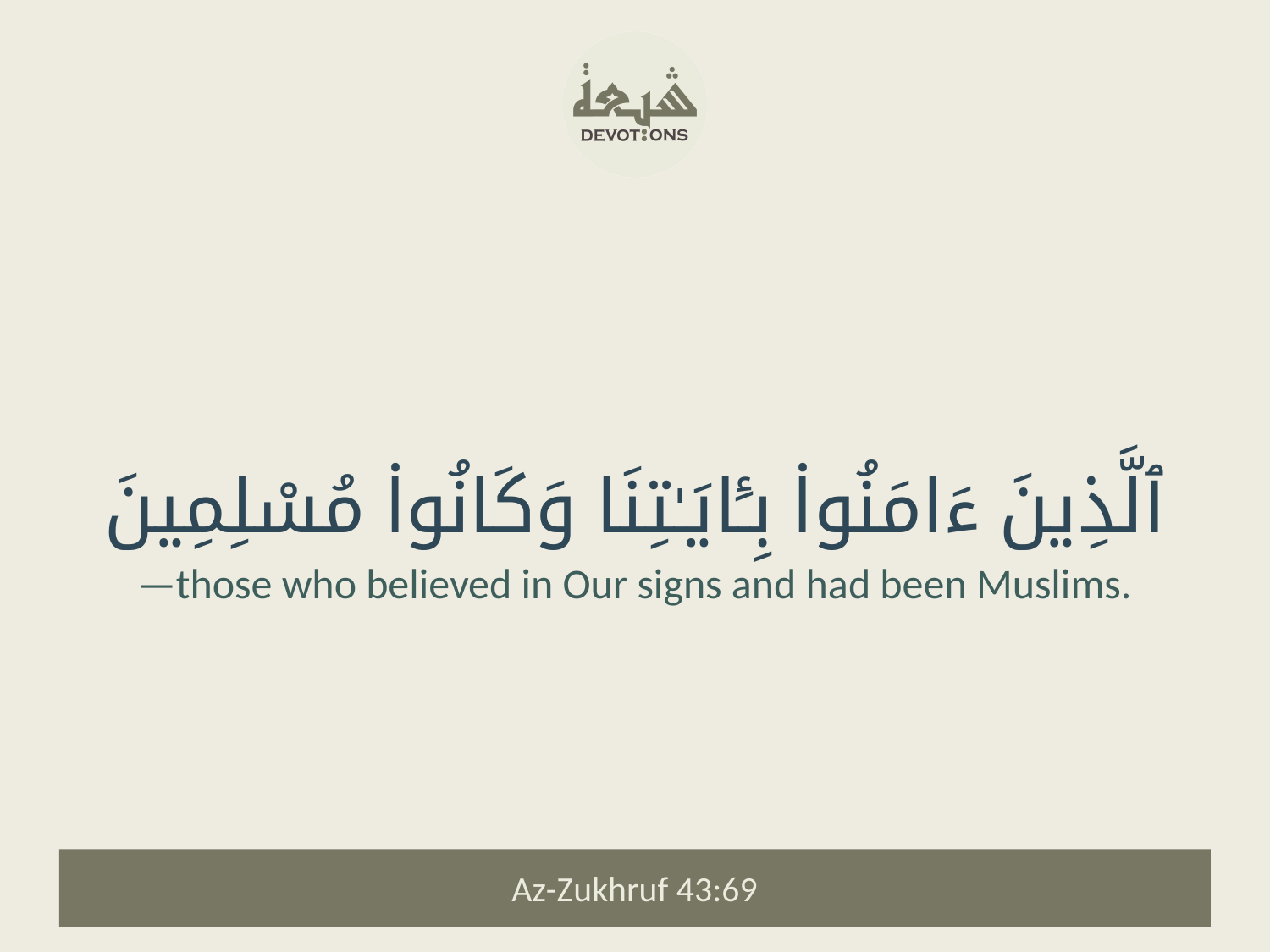

ٱلَّذِينَ ءَامَنُوا۟ بِـَٔايَـٰتِنَا وَكَانُوا۟ مُسْلِمِينَ
—those who believed in Our signs and had been Muslims.
Az-Zukhruf 43:69